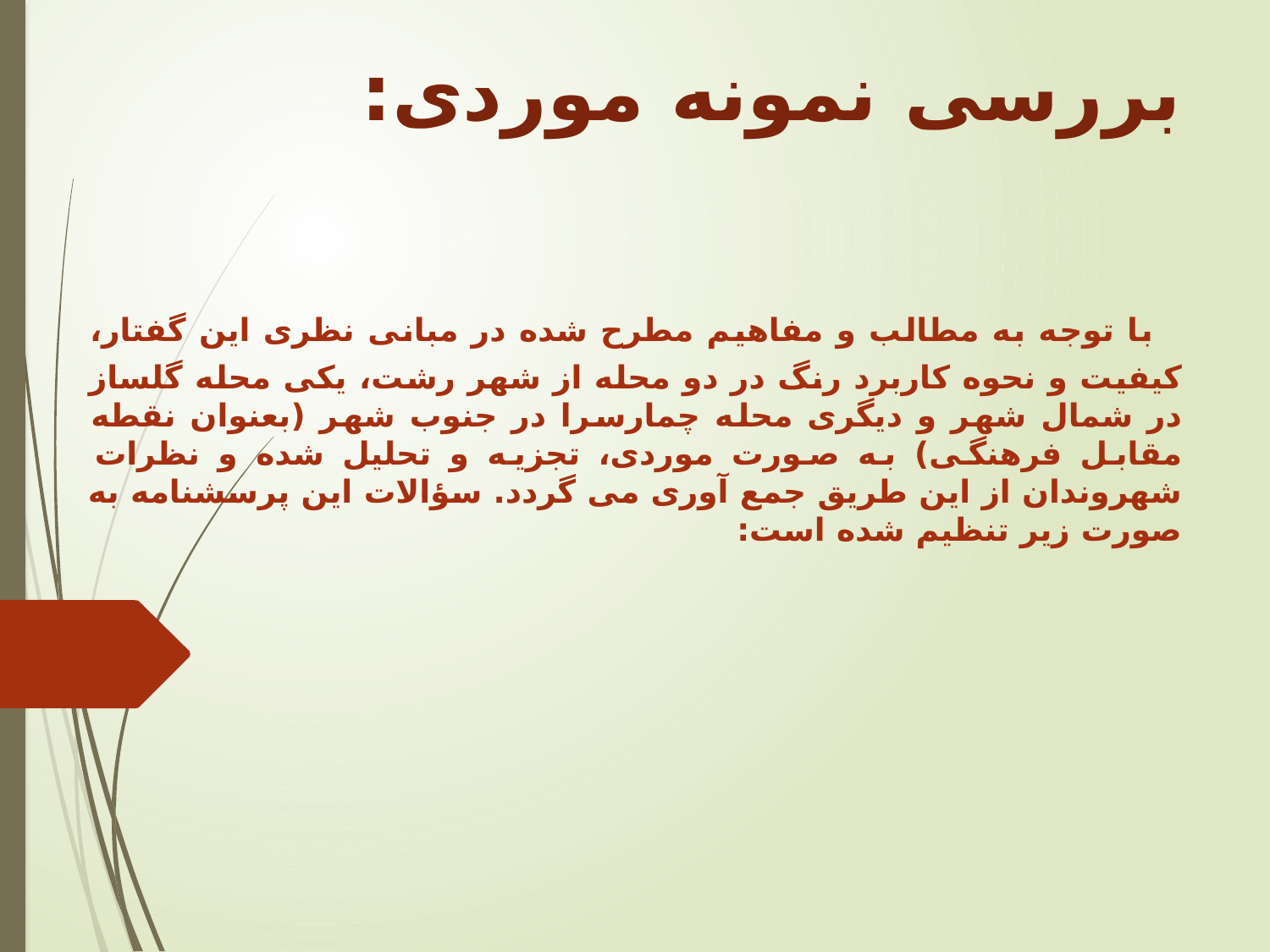

بررسی نمونه موردی:

 با توجه به مطالب و مفاهیم مطرح شده در مبانی نظری این گفتار، کیفیت و نحوه کاربرد رنگ در دو محله از شهر رشت، یکی محله گلساز در شمال شهر و دیگری محله چمارسرا در جنوب شهر (بعنوان نقطه مقابل فرهنگی) به صورت موردی، تجزیه و تحلیل شده و نظرات شهروندان از این طریق جمع آوری می گردد. سؤالات این پرسشنامه به صورت زیر تنظیم شده است: